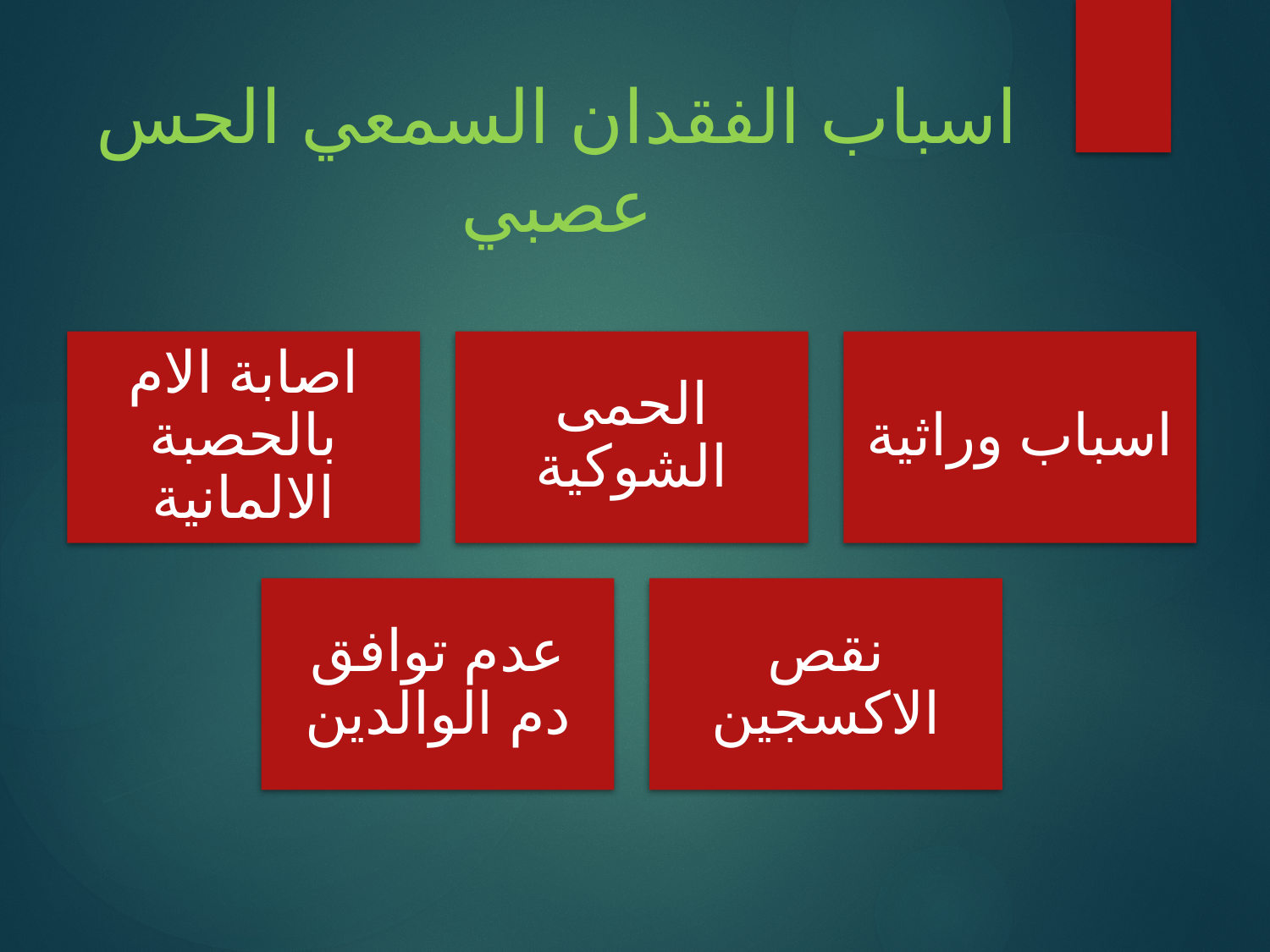

# اسباب الفقدان السمعي الحس عصبي
اصابة الام بالحصبة الالمانية
الحمى الشوكية
اسباب وراثية
عدم توافق دم الوالدين
نقص الاكسجين